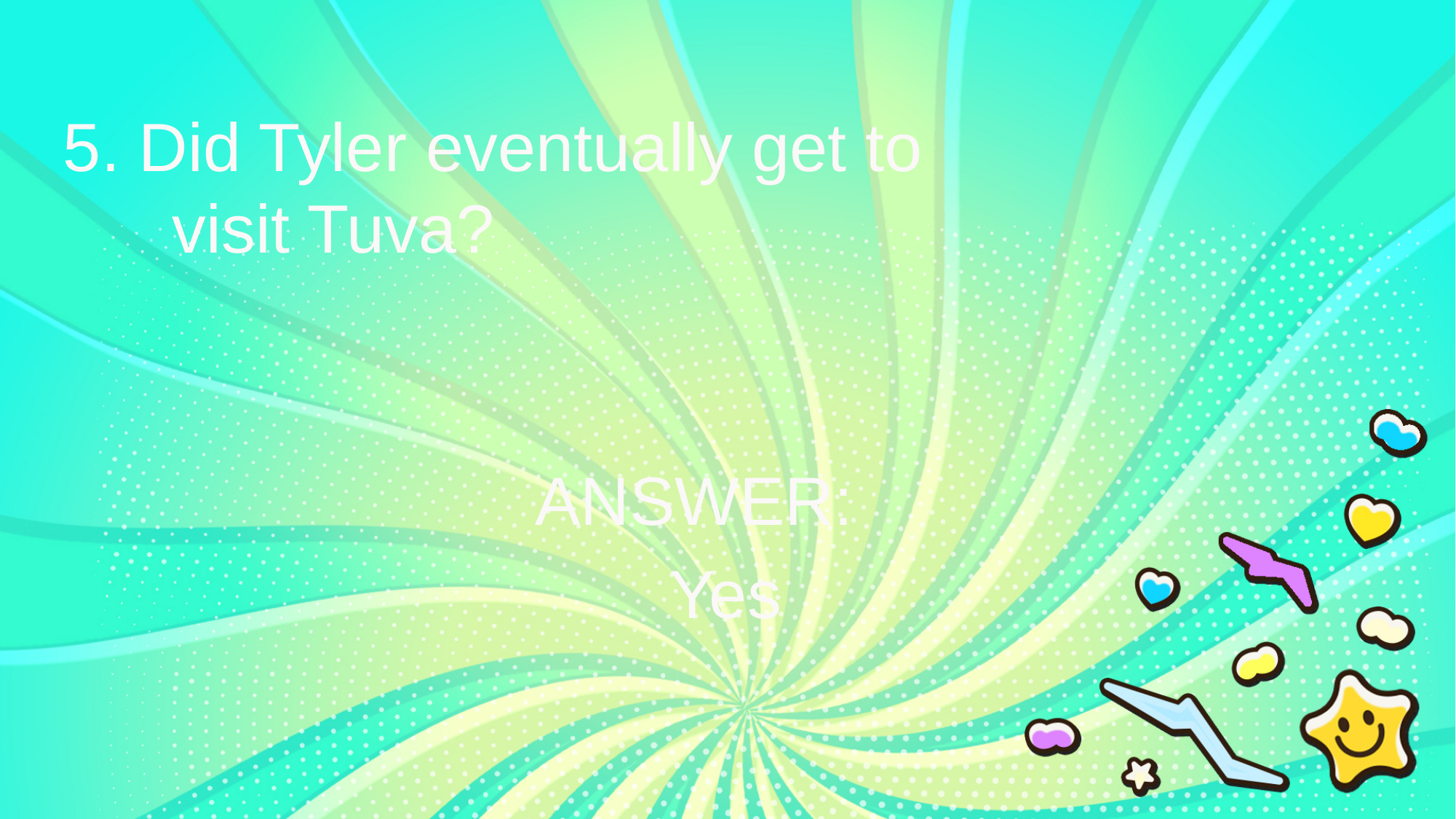

5. Did Tyler eventually get to
	visit Tuva?
ANSWER:
Yes